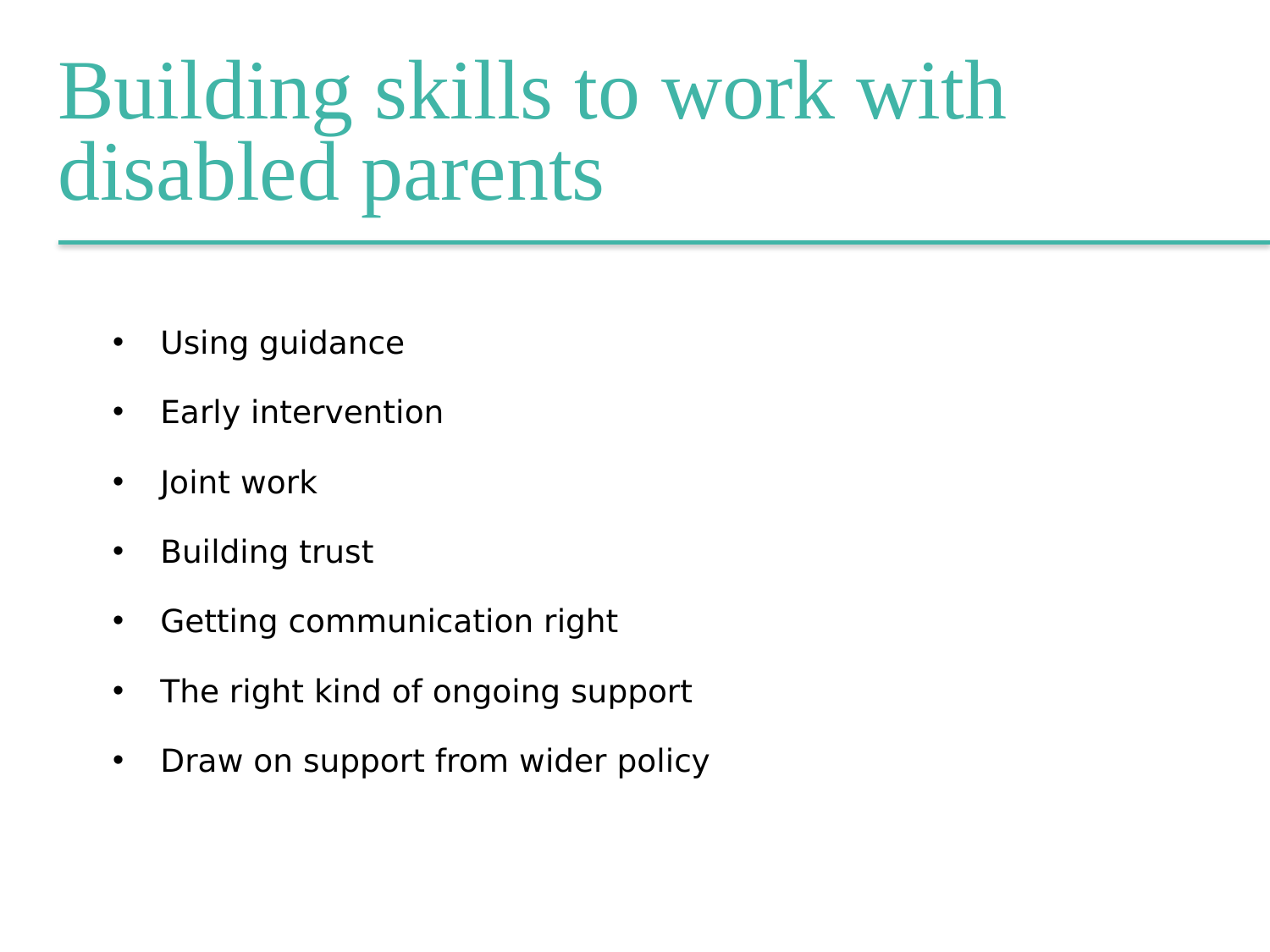

Building skills to work with disabled parents
Using guidance
Early intervention
Joint work
Building trust
Getting communication right
The right kind of ongoing support
Draw on support from wider policy